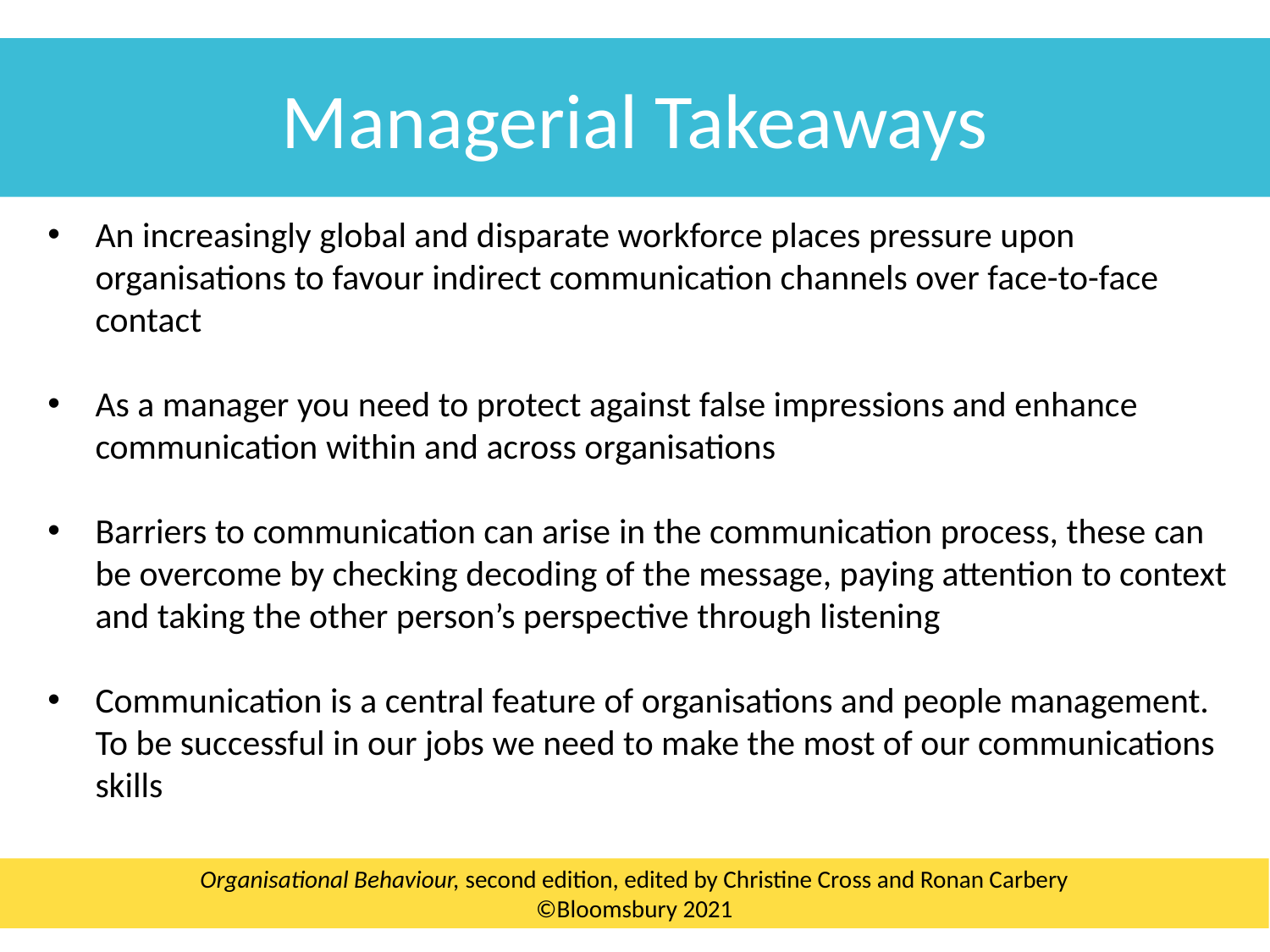

Managerial Takeaways
An increasingly global and disparate workforce places pressure upon organisations to favour indirect communication channels over face-to-face contact

As a manager you need to protect against false impressions and enhance communication within and across organisations

Barriers to communication can arise in the communication process, these can be overcome by checking decoding of the message, paying attention to context and taking the other person’s perspective through listening

Communication is a central feature of organisations and people management. To be successful in our jobs we need to make the most of our communications skills